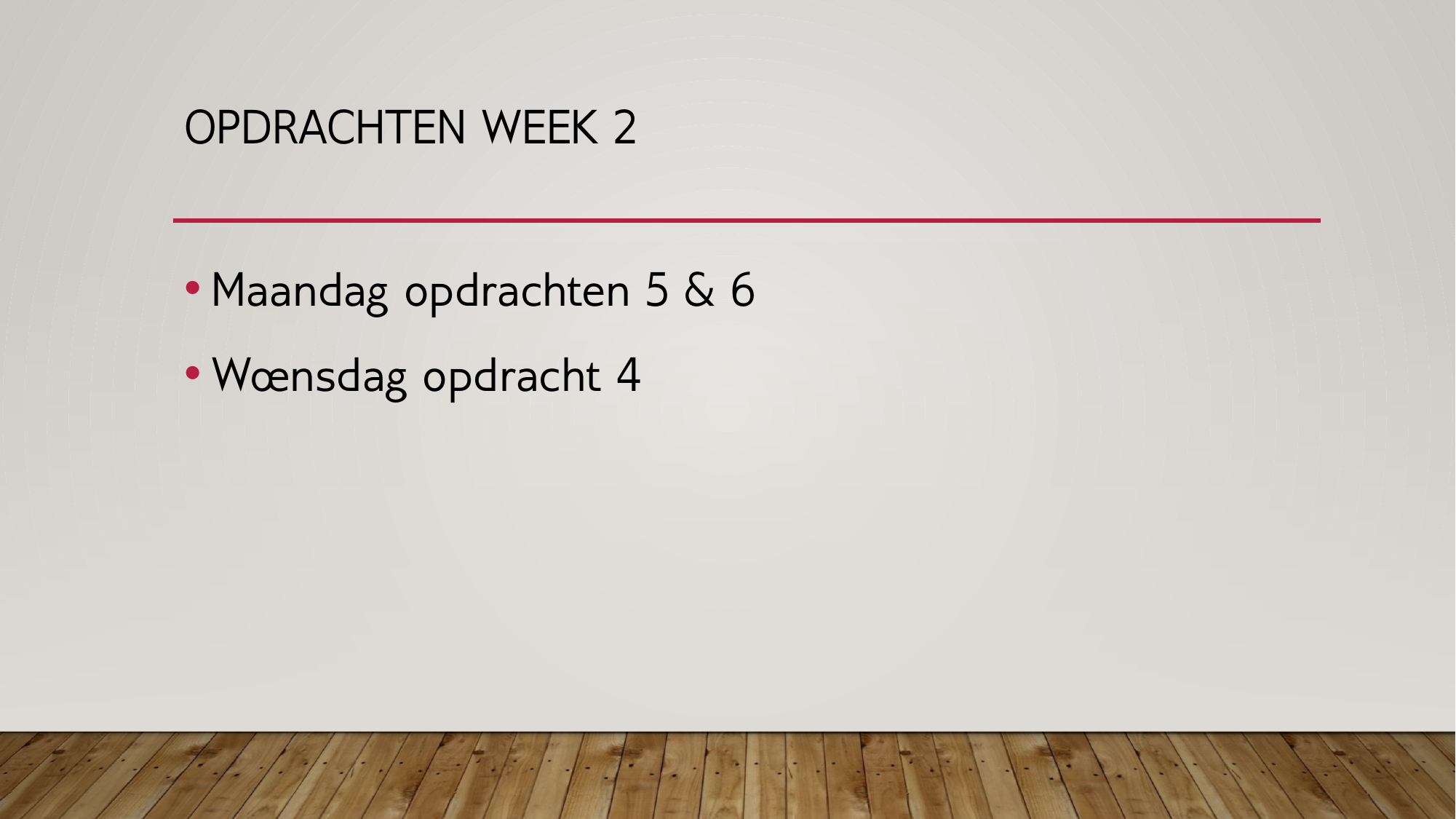

# Opdrachten week 2
Maandag opdrachten 5 & 6
Woensdag opdracht 4